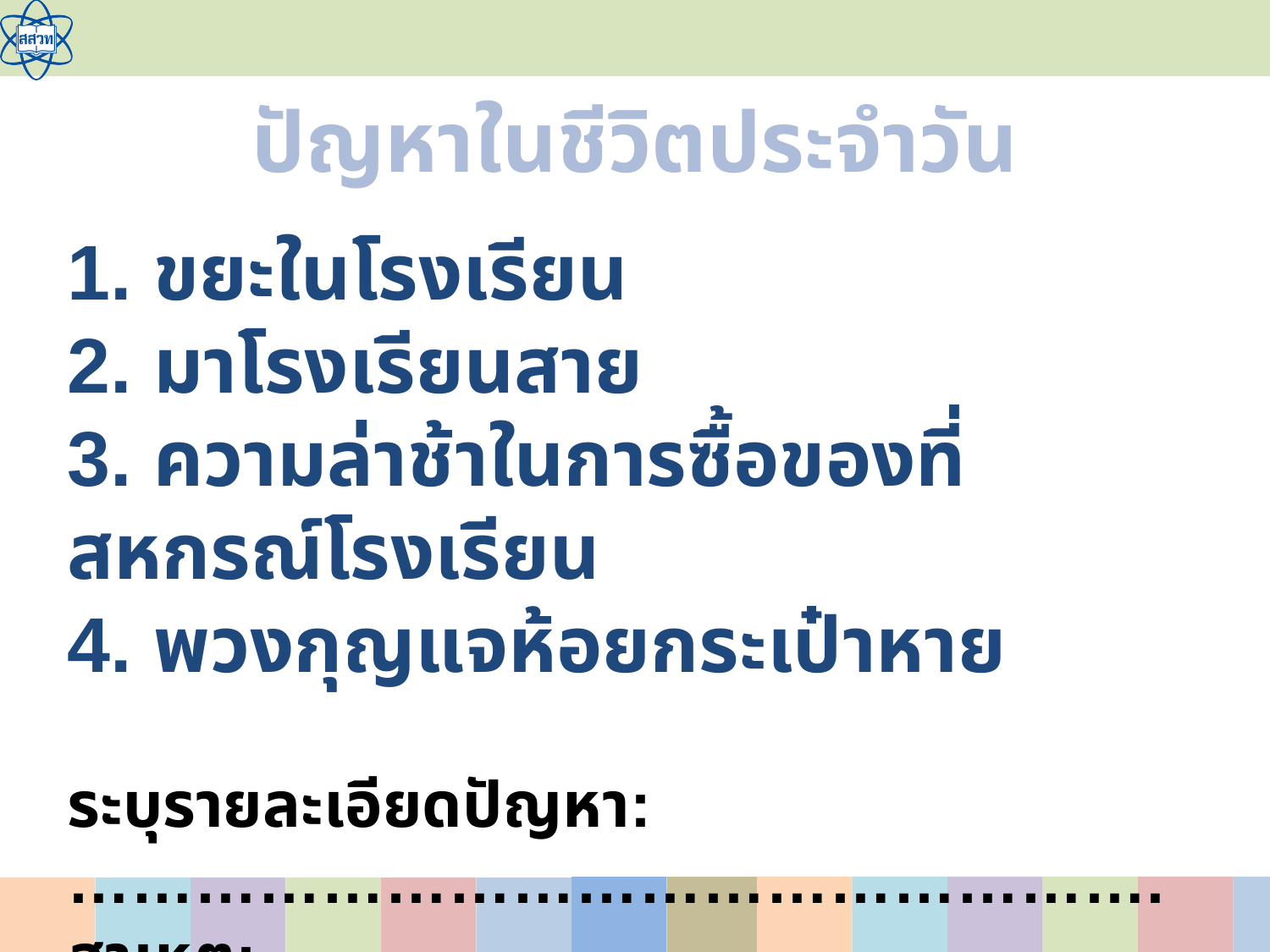

# ปัญหาในชีวิตประจำวัน
1. ขยะในโรงเรียน
2. มาโรงเรียนสาย
3. ความล่าช้าในการซื้อของที่สหกรณ์โรงเรียน
4. พวงกุญแจห้อยกระเป๋าหาย

ระบุรายละเอียดปัญหา:…………………………………………….
สาเหตุ:…………………………………………………………..
วิธีแก้ปัญหา: …………………………………………………….